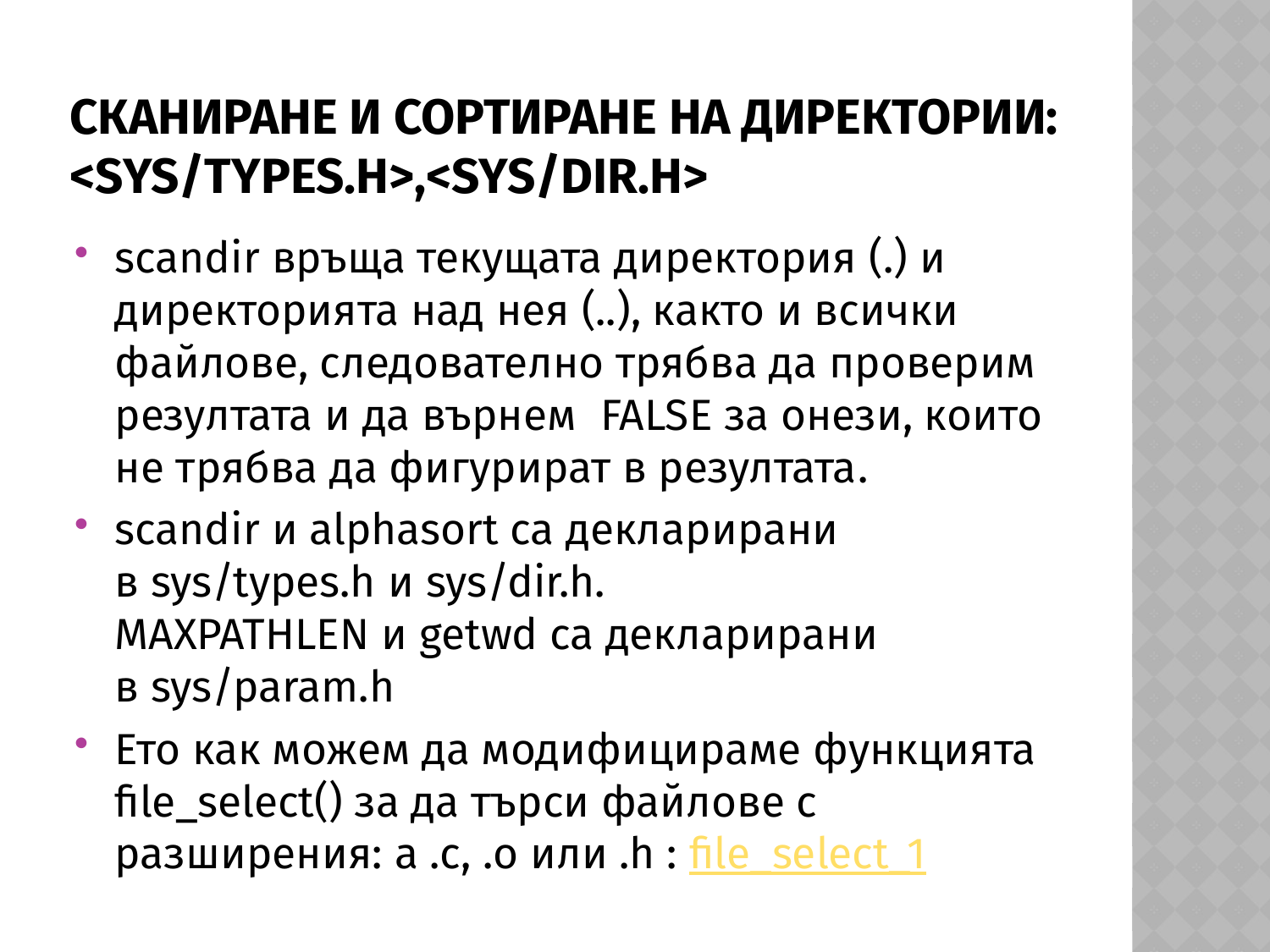

# Сканиране и сортиране на директории: <sys/types.h>,<sys/dir.h>
scandir връща текущата директория (.) и директорията над нея (..), както и всички файлове, следователно трябва да проверим резултата и да върнем  FALSE за онези, които не трябва да фигурират в резултата.
scandir и alphasort са декларирани в sys/types.h и sys/dir.h. 
MAXPATHLEN и getwd са декларирани в sys/param.h
Ето как можем да модифицираме функцията file_select() за да търси файлове с разширения: a .c, .o или .h : file_select_1